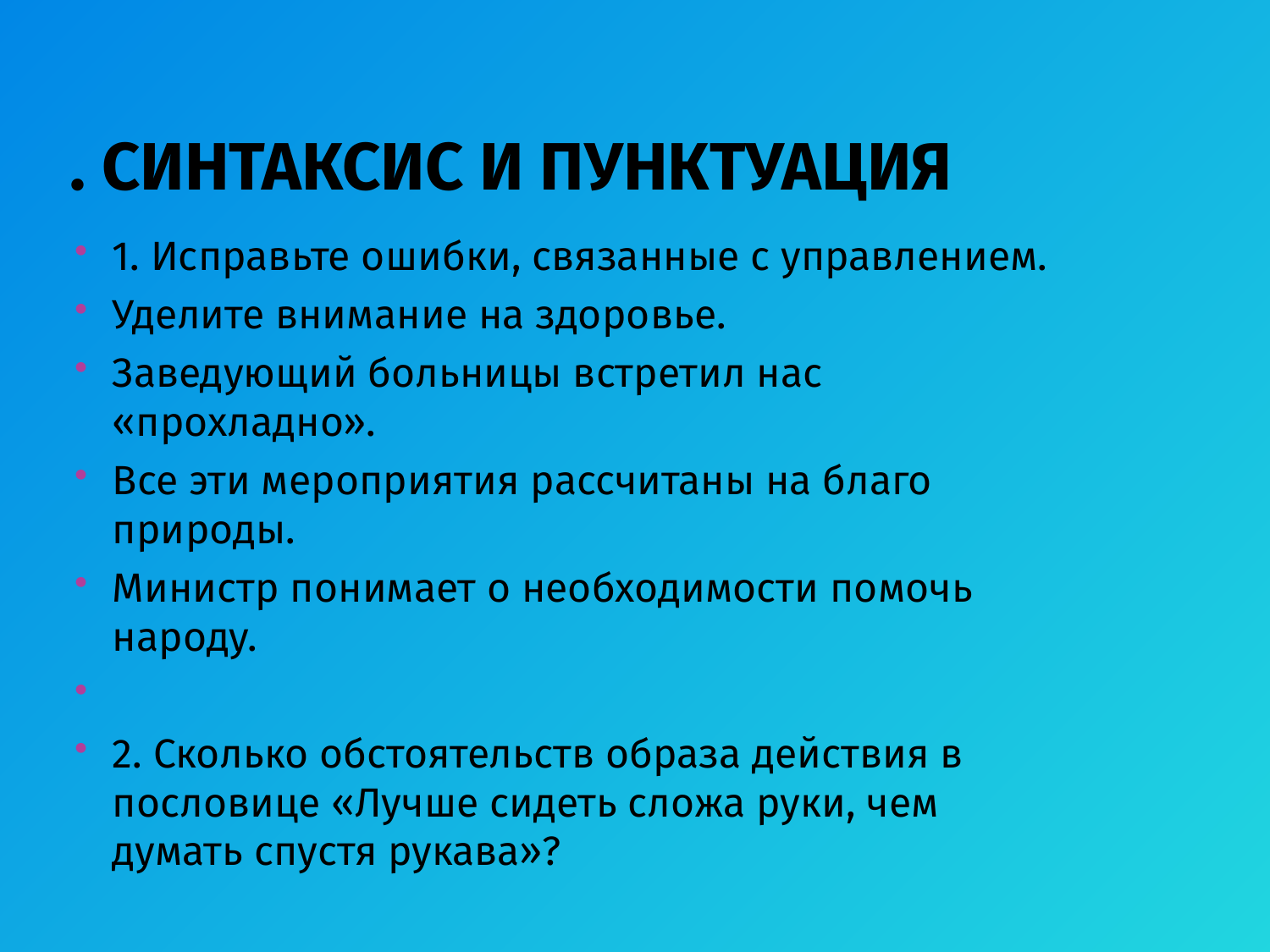

# . СИНТАКСИС И ПУНКТУАЦИЯ
1. Исправьте ошибки, связанные с управлением.
Уделите внимание на здоровье.
Заведующий больницы встретил нас «прохладно».
Все эти мероприятия рассчитаны на благо природы.
Министр понимает о необходимости помочь народу.

2. Сколько обстоятельств образа действия в пословице «Лучше сидеть сложа руки, чем думать спустя рукава»?